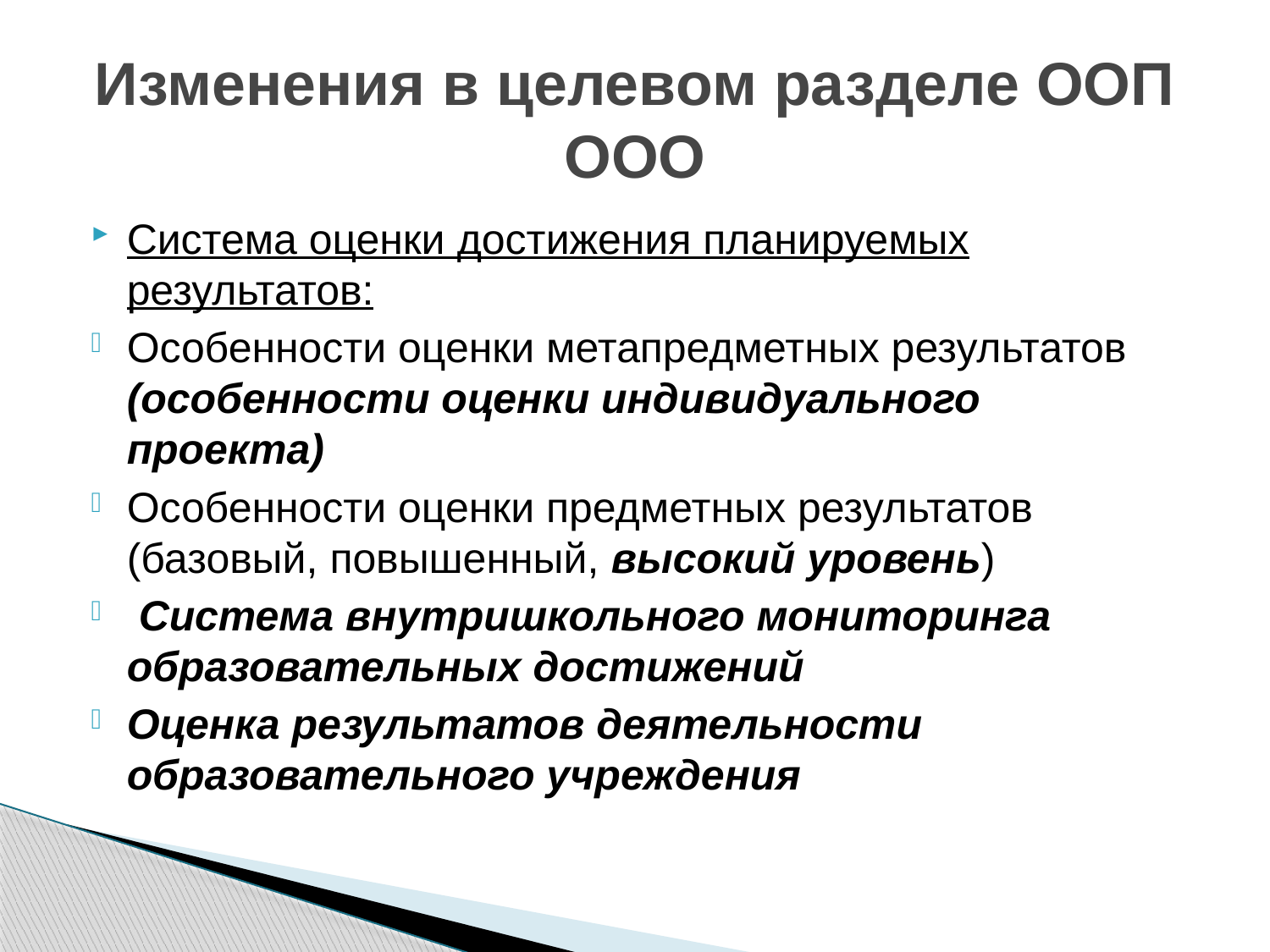

# Изменения в целевом разделе ООП ООО
Система оценки достижения планируемых результатов:
Особенности оценки метапредметных результатов (особенности оценки индивидуального проекта)
Особенности оценки предметных результатов (базовый, повышенный, высокий уровень)
 Система внутришкольного мониторинга образовательных достижений
Оценка результатов деятельности образовательного учреждения